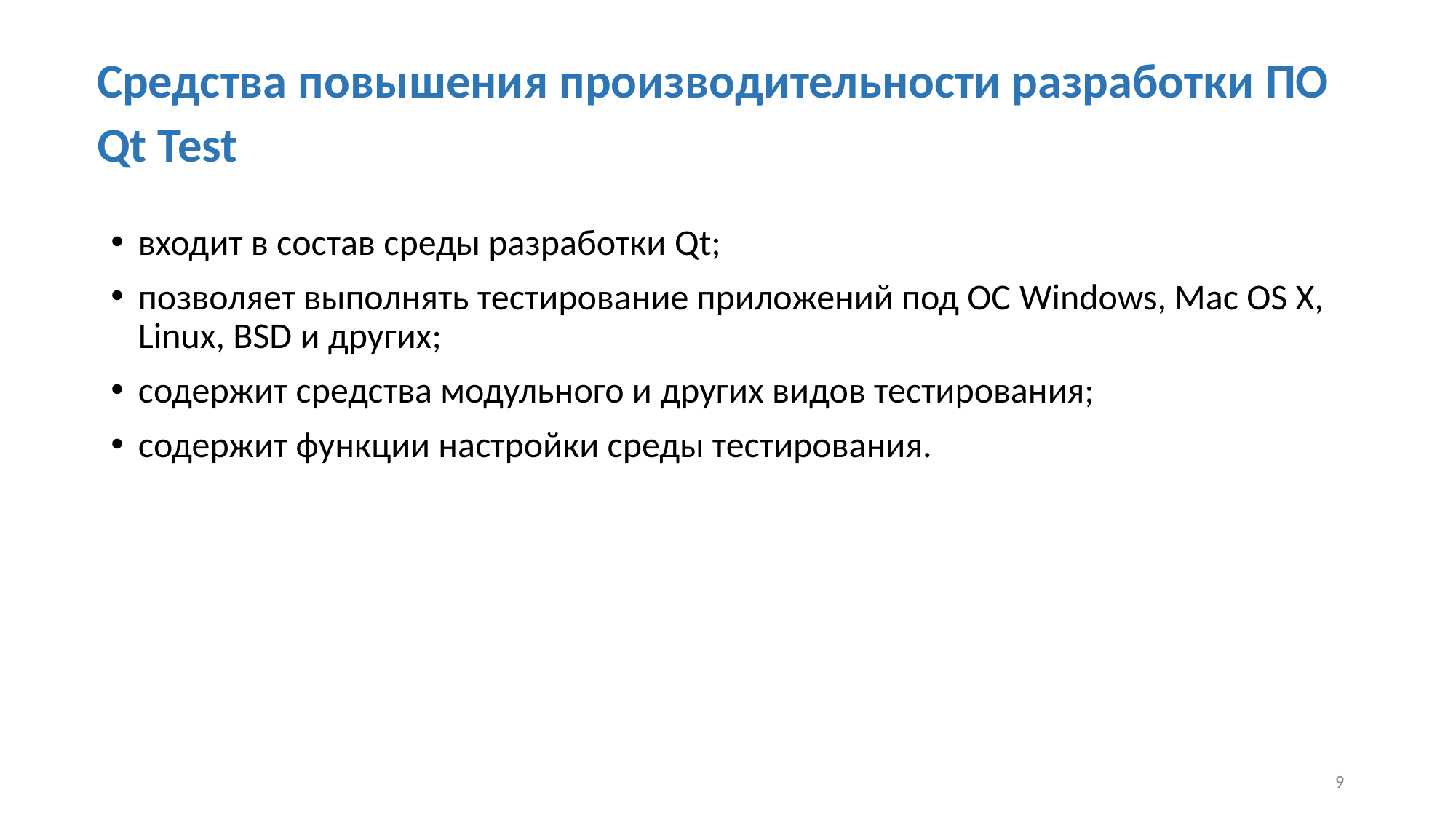

# Средства повышения производительности разработки ПО
Qt Test
входит в состав среды разработки Qt;
позволяет выполнять тестирование приложений под ОС Windows, Mac OS X, Linux, BSD и других;
содержит средства модульного и других видов тестирования;
содержит функции настройки среды тестирования.

9